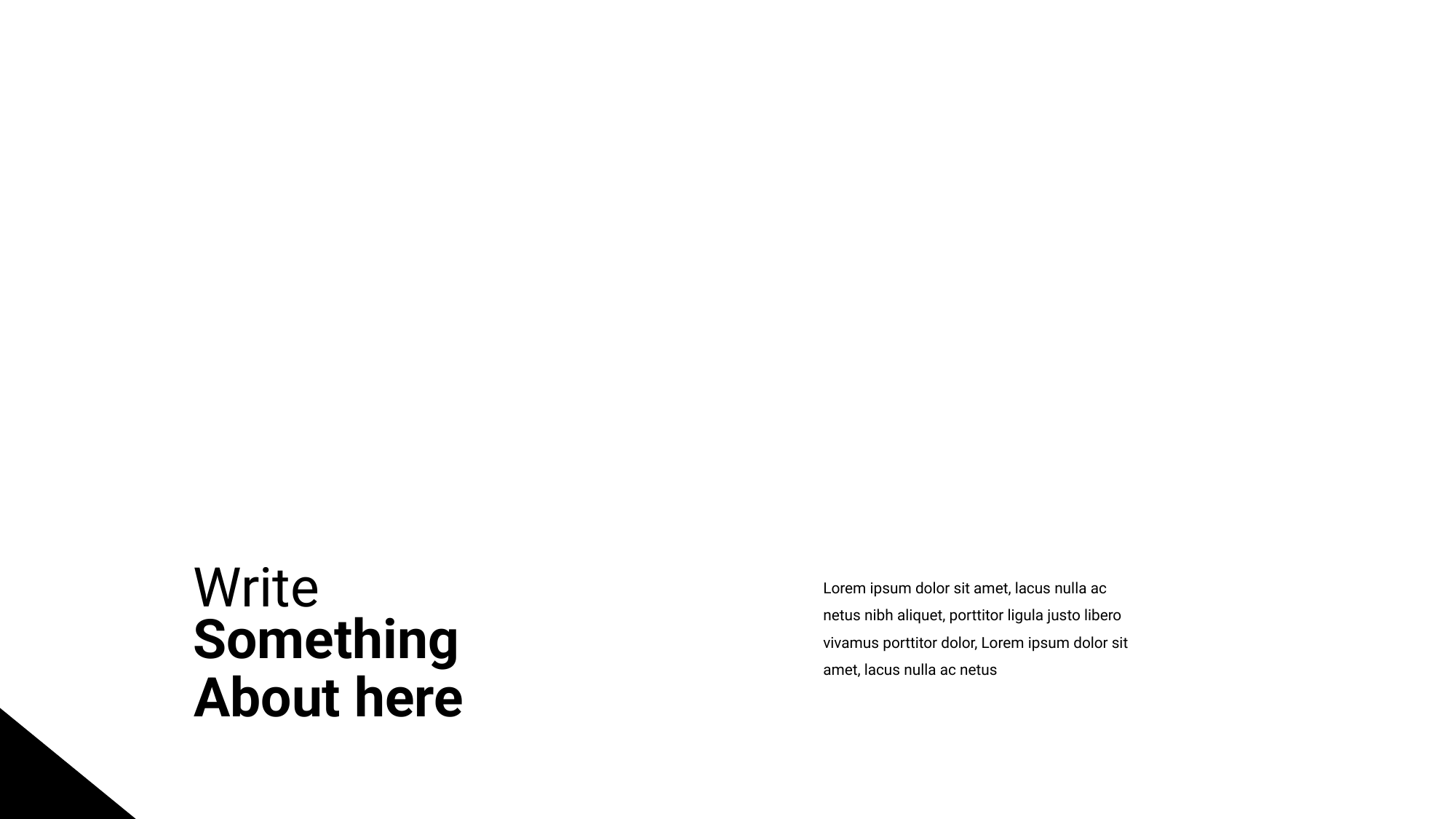

Write
Something
Lorem ipsum dolor sit amet, lacus nulla ac netus nibh aliquet, porttitor ligula justo libero vivamus porttitor dolor, Lorem ipsum dolor sit amet, lacus nulla ac netus
About here